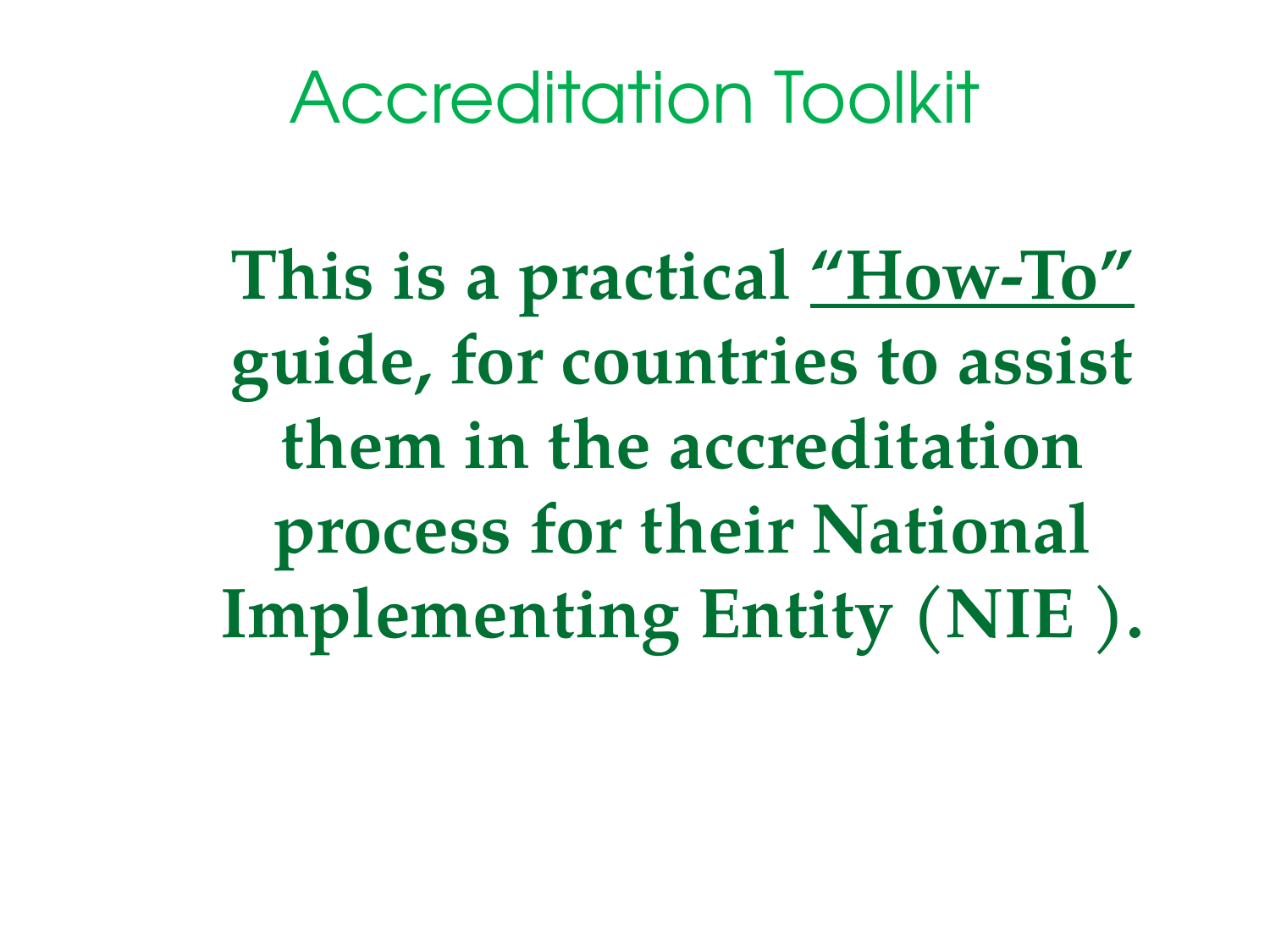

# Accreditation Toolkit
This is a practical “How-To” guide, for countries to assist them in the accreditation process for their National Implementing Entity (NIE ).